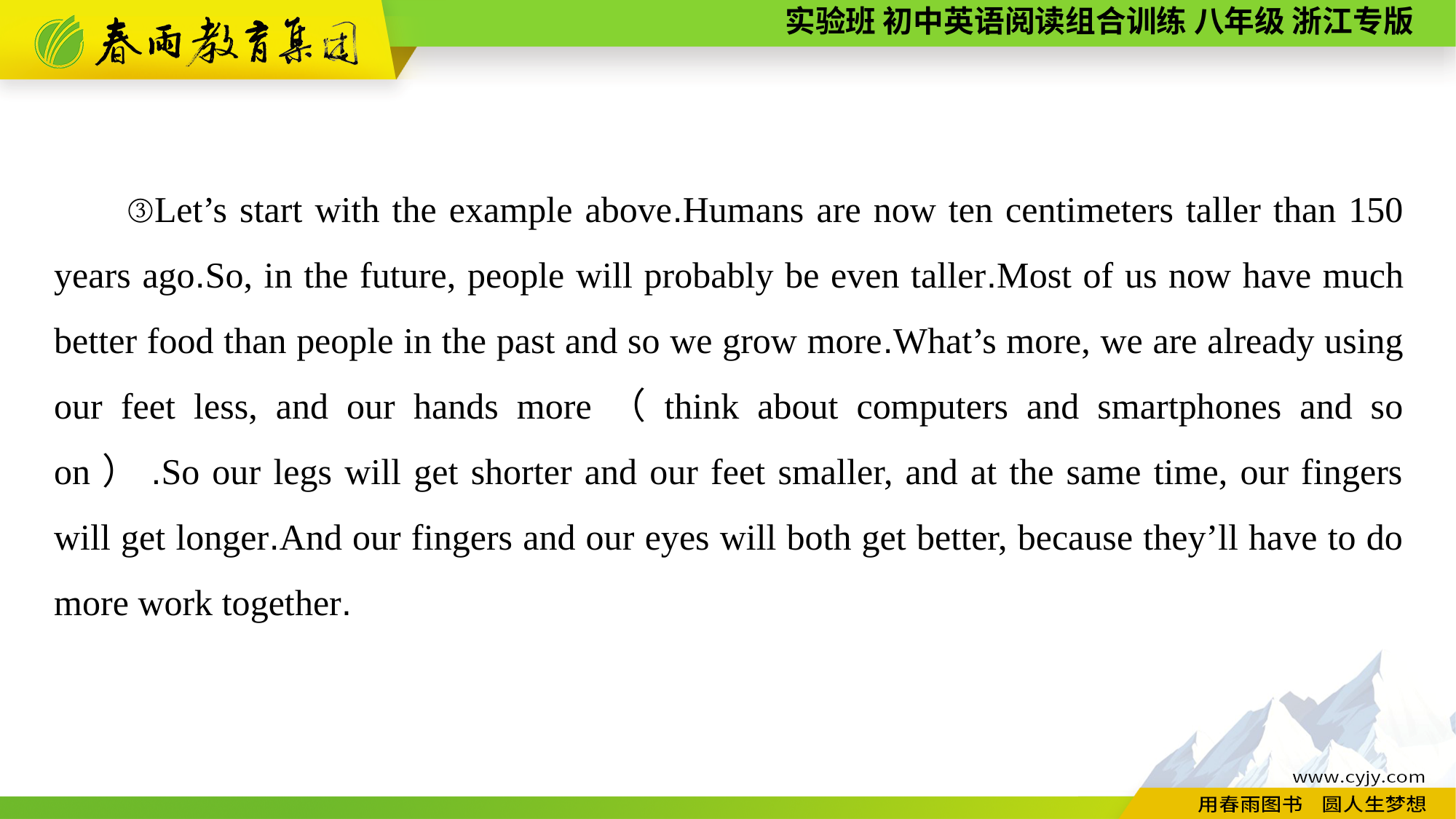

③Let’s start with the example above.Humans are now ten centimeters taller than 150 years ago.So, in the future, people will probably be even taller.Most of us now have much better food than people in the past and so we grow more.What’s more, we are already using our feet less, and our hands more（think about computers and smartphones and so on）.So our legs will get shorter and our feet smaller, and at the same time, our fingers will get longer.And our fingers and our eyes will both get better, because they’ll have to do more work together.